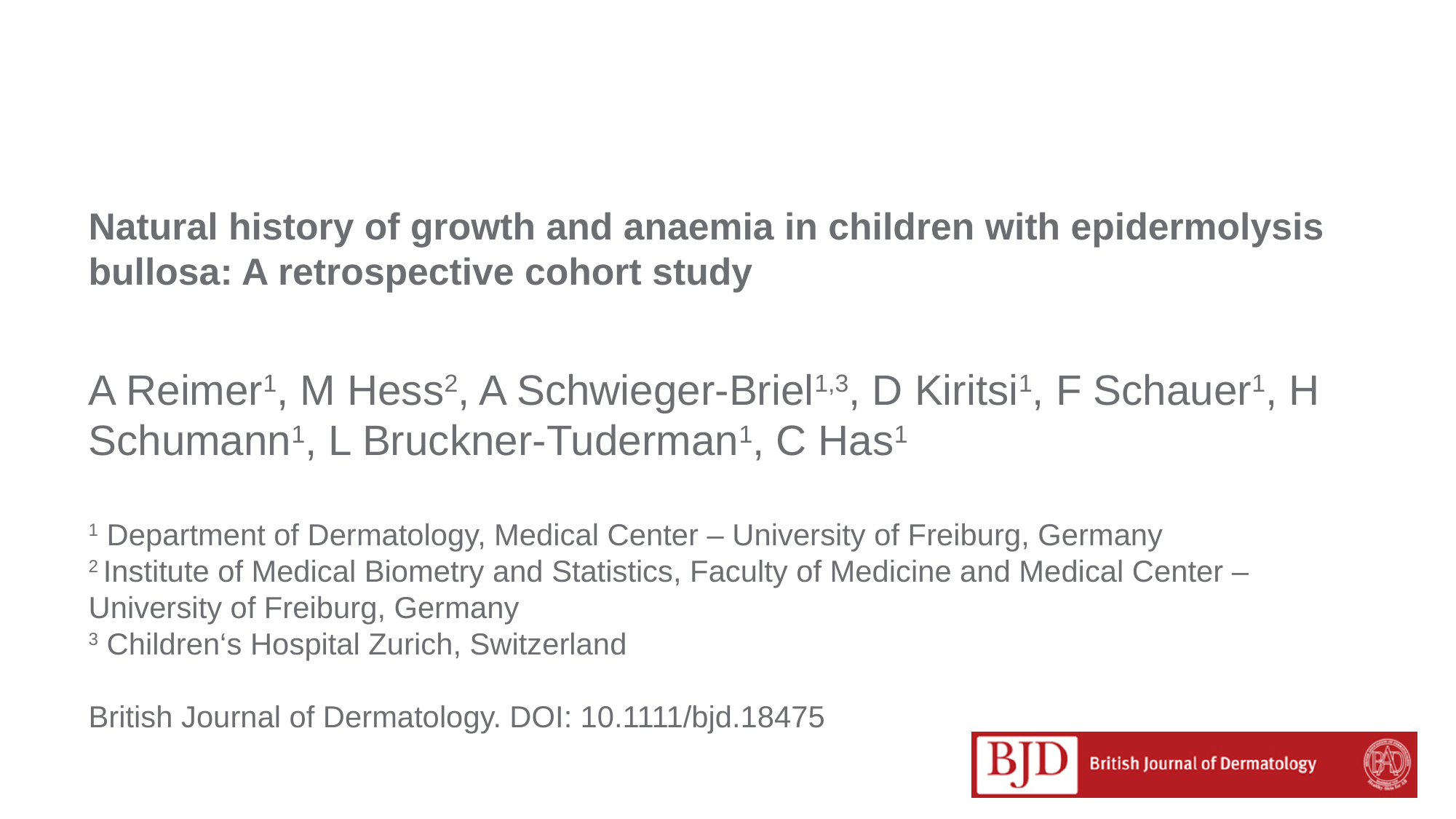

# Natural history of growth and anaemia in children with epidermolysis bullosa: A retrospective cohort study
A Reimer1, M Hess2, A Schwieger-Briel1,3, D Kiritsi1, F Schauer1, H Schumann1, L Bruckner-Tuderman1, C Has1

1 Department of Dermatology, Medical Center – University of Freiburg, Germany
2 Institute of Medical Biometry and Statistics, Faculty of Medicine and Medical Center – University of Freiburg, Germany
3 Children‘s Hospital Zurich, Switzerland

British Journal of Dermatology. DOI: 10.1111/bjd.18475